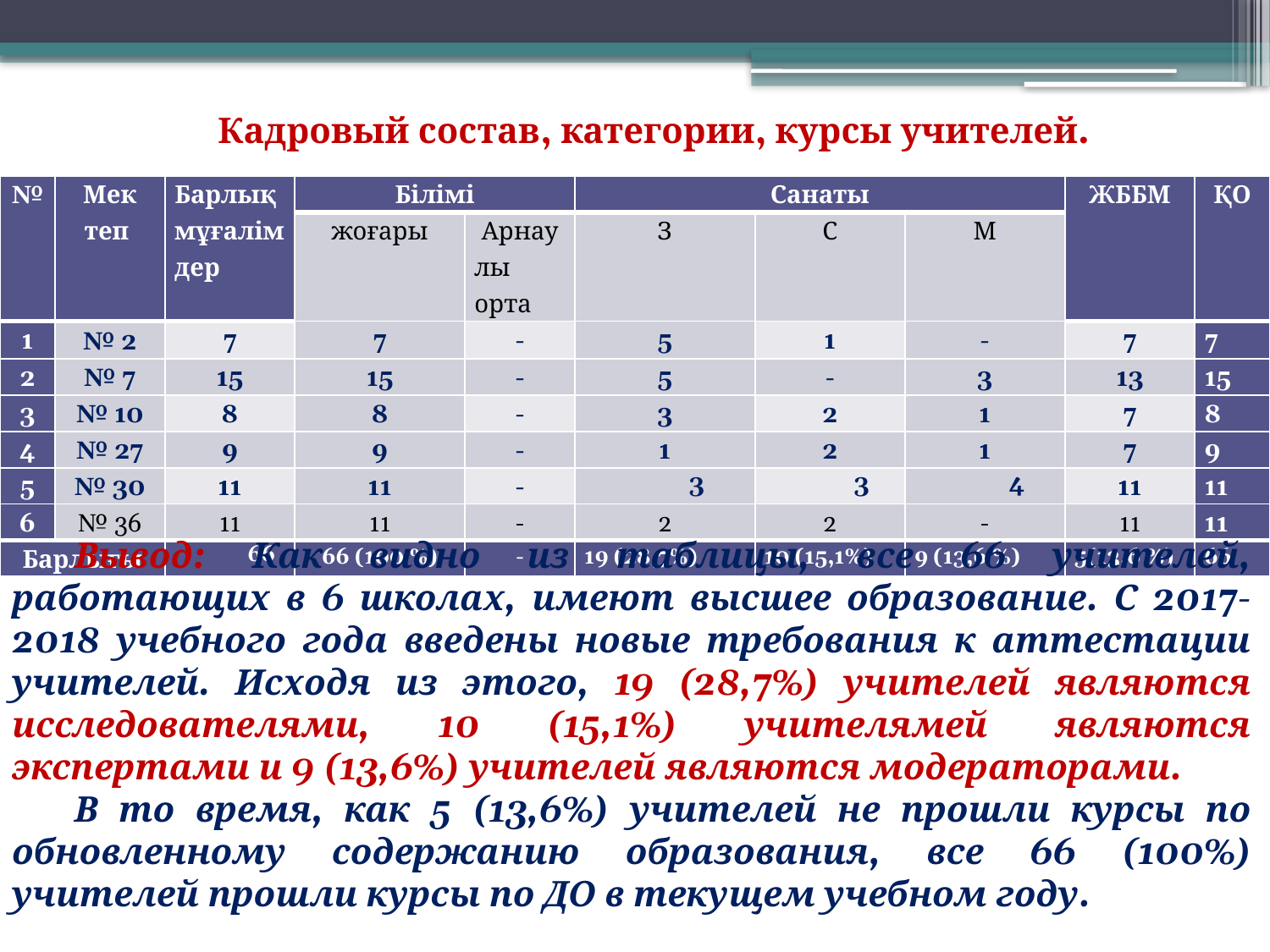

Кадровый состав, категории, курсы учителей.
| № | Мек теп | Барлық мұғалім дер | Білімі |  | Санаты |  |  | ЖББМ | ҚО |
| --- | --- | --- | --- | --- | --- | --- | --- | --- | --- |
|  |  |  | жоғары | Арнау лы орта | З | С | М |  |  |
| 1 | № 2 | 7 | 7 | - | 5 | 1 | - | 7 | 7 |
| 2 | № 7 | 15 | 15 | - | 5 | - | 3 | 13 | 15 |
| 3 | № 10 | 8 | 8 | - | 3 | 2 | 1 | 7 | 8 |
| 4 | № 27 | 9 | 9 | - | 1 | 2 | 1 | 7 | 9 |
| 5 | № 30 | 11 | 11 | - | 3 | 3 | 4 | 11 | 11 |
| 6 | № 36 | 11 | 11 | - | 2 | 2 | - | 11 | 11 |
| Барлығы |  | 66 | 66 (100 %) | - | 19 (28,7%) | 10 (15,1%) | 9 (13,6 %) | 5(13,6 %) | 66 |
Вывод: Как видно из таблицы, все 66 учителей, работающих в 6 школах, имеют высшее образование. С 2017-2018 учебного года введены новые требования к аттестации учителей. Исходя из этого, 19 (28,7%) учителей являются исследователями, 10 (15,1%) учителямей являются экспертами и 9 (13,6%) учителей являются модераторами.
В то время, как 5 (13,6%) учителей не прошли курсы по обновленному содержанию образования, все 66 (100%) учителей прошли курсы по ДО в текущем учебном году.